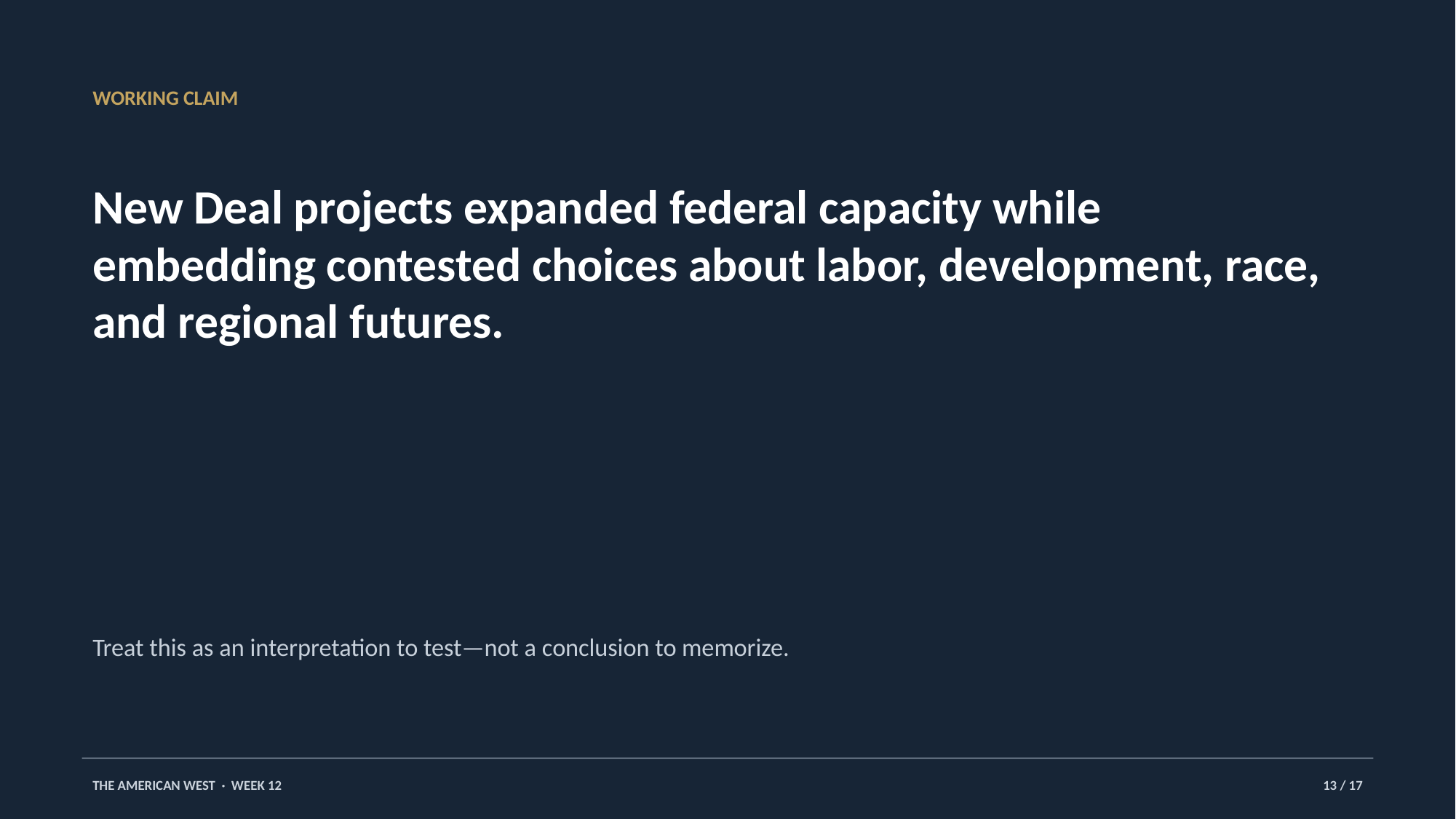

WORKING CLAIM
New Deal projects expanded federal capacity while embedding contested choices about labor, development, race, and regional futures.
Treat this as an interpretation to test—not a conclusion to memorize.

THE AMERICAN WEST  ·  WEEK 12
13 / 17